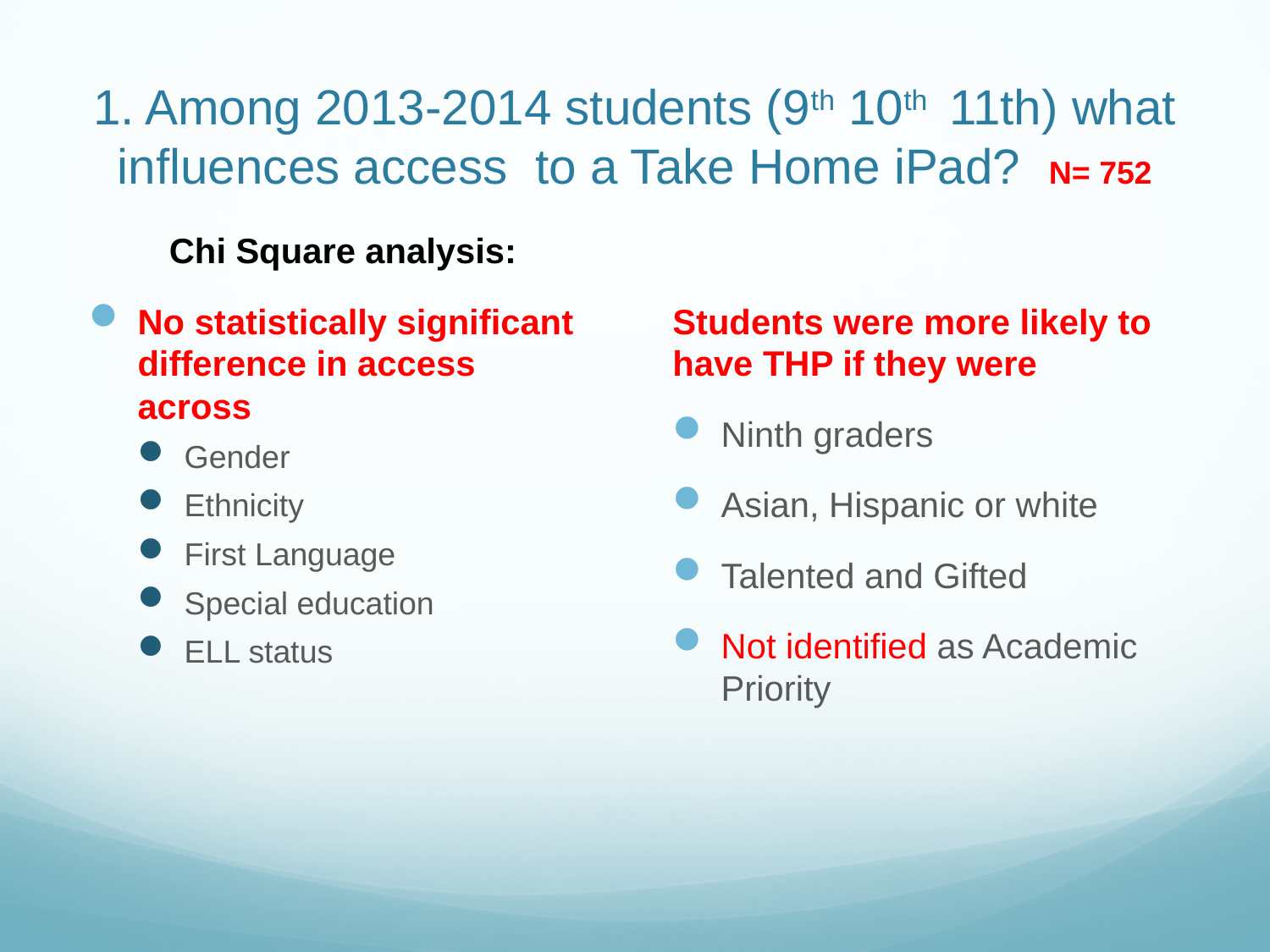

# 1. Among 2013-2014 students (9th 10th  11th) what influences access  to a Take Home iPad?  N= 752
Chi Square analysis:
No statistically significant difference in access across
Gender
Ethnicity
First Language
Special education
ELL status

Students were more likely to have THP if they were
Ninth graders
Asian, Hispanic or white
Talented and Gifted
Not identified as Academic Priority